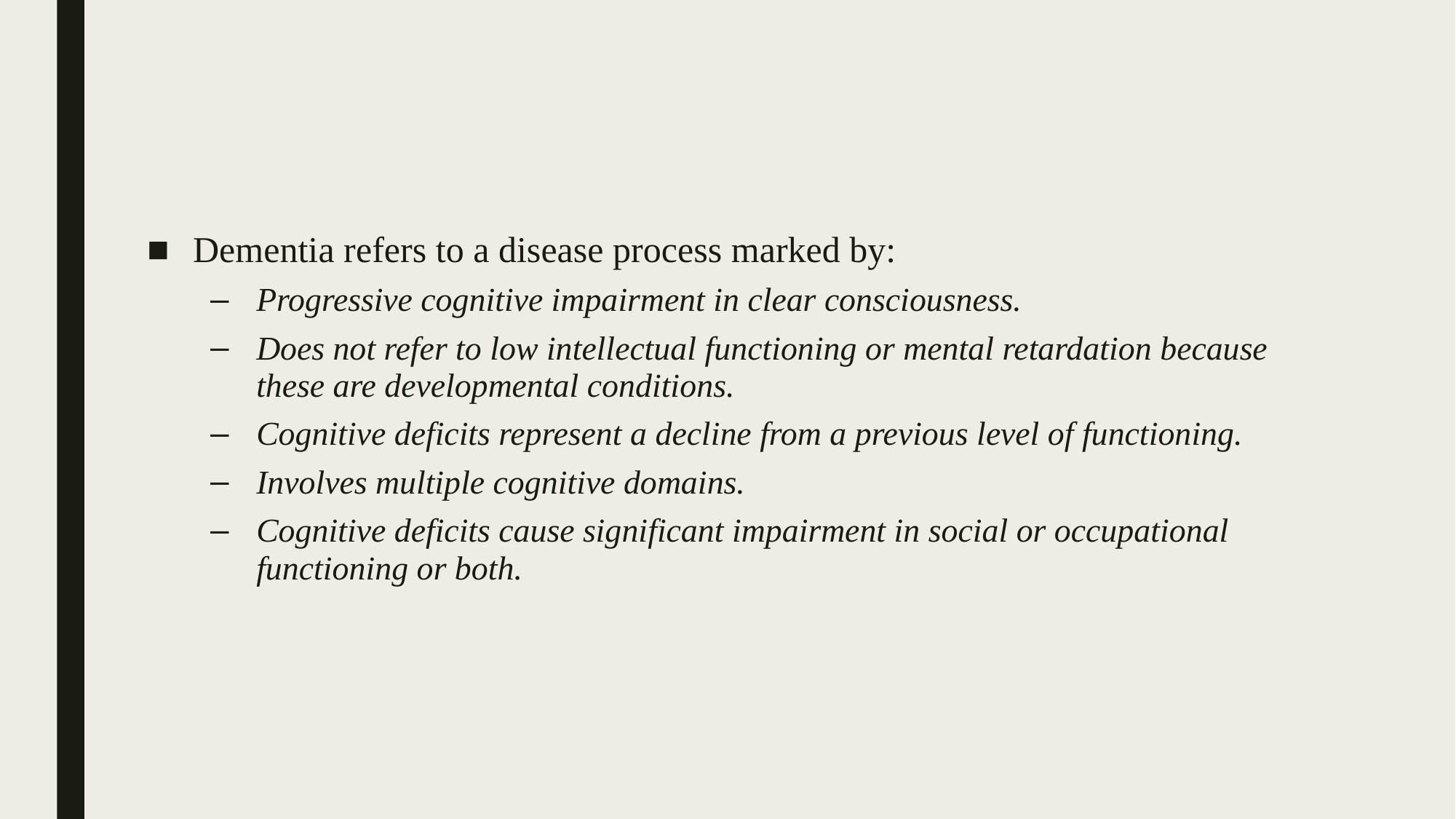

Dementia refers to a disease process marked by:
Progressive cognitive impairment in clear consciousness.
Does not refer to low intellectual functioning or mental retardation because these are developmental conditions.
Cognitive deficits represent a decline from a previous level of functioning.
Involves multiple cognitive domains.
Cognitive deficits cause significant impairment in social or occupational functioning or both.